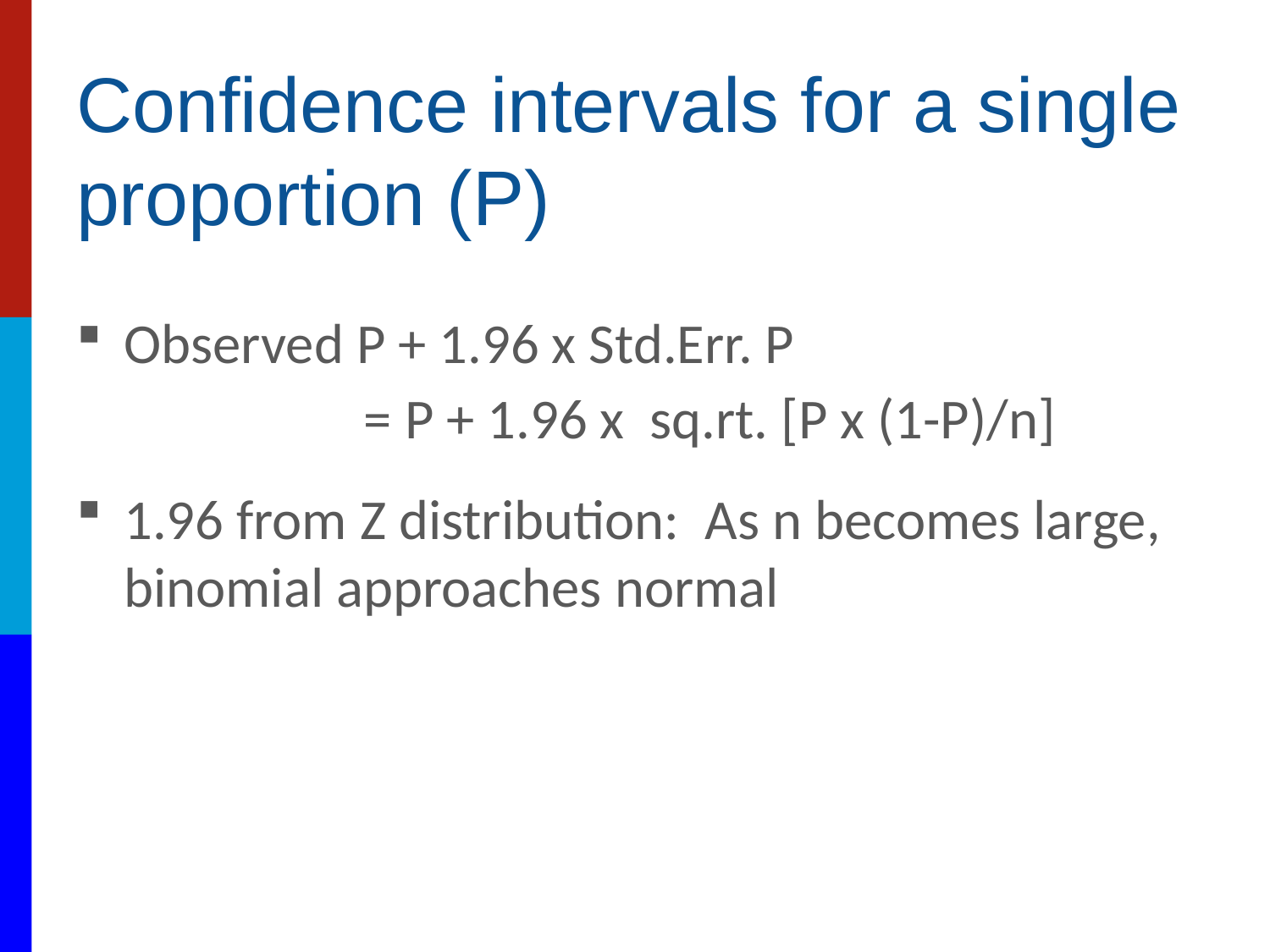

# Confidence intervals for a single proportion (P)
Observed P + 1.96 x Std.Err. P
                    = P + 1.96 x  sq.rt. [P x (1-P)/n]
1.96 from Z distribution:  As n becomes large, binomial approaches normal